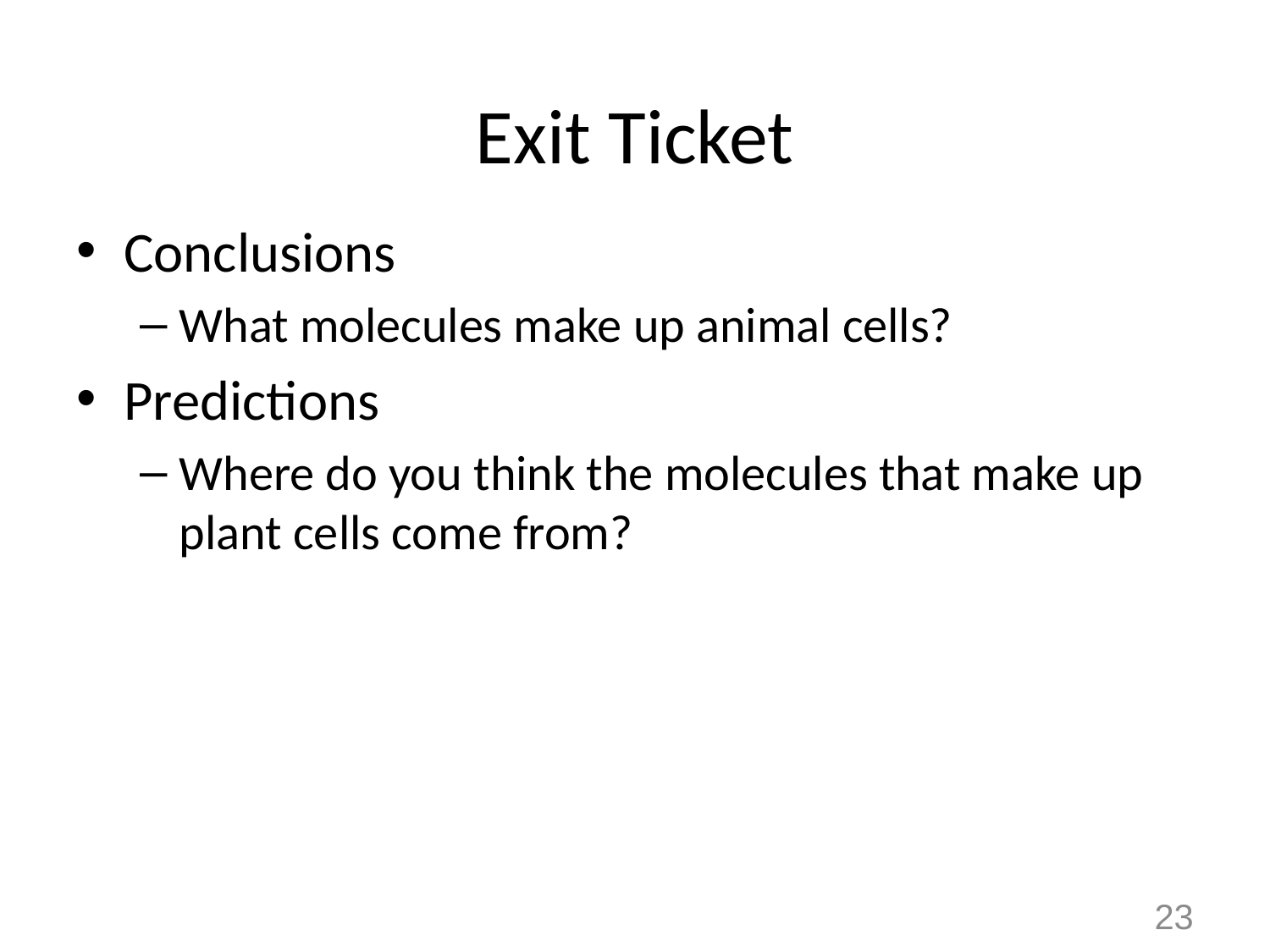

# Exit Ticket
Conclusions
What molecules make up animal cells?
Predictions
Where do you think the molecules that make up plant cells come from?
23